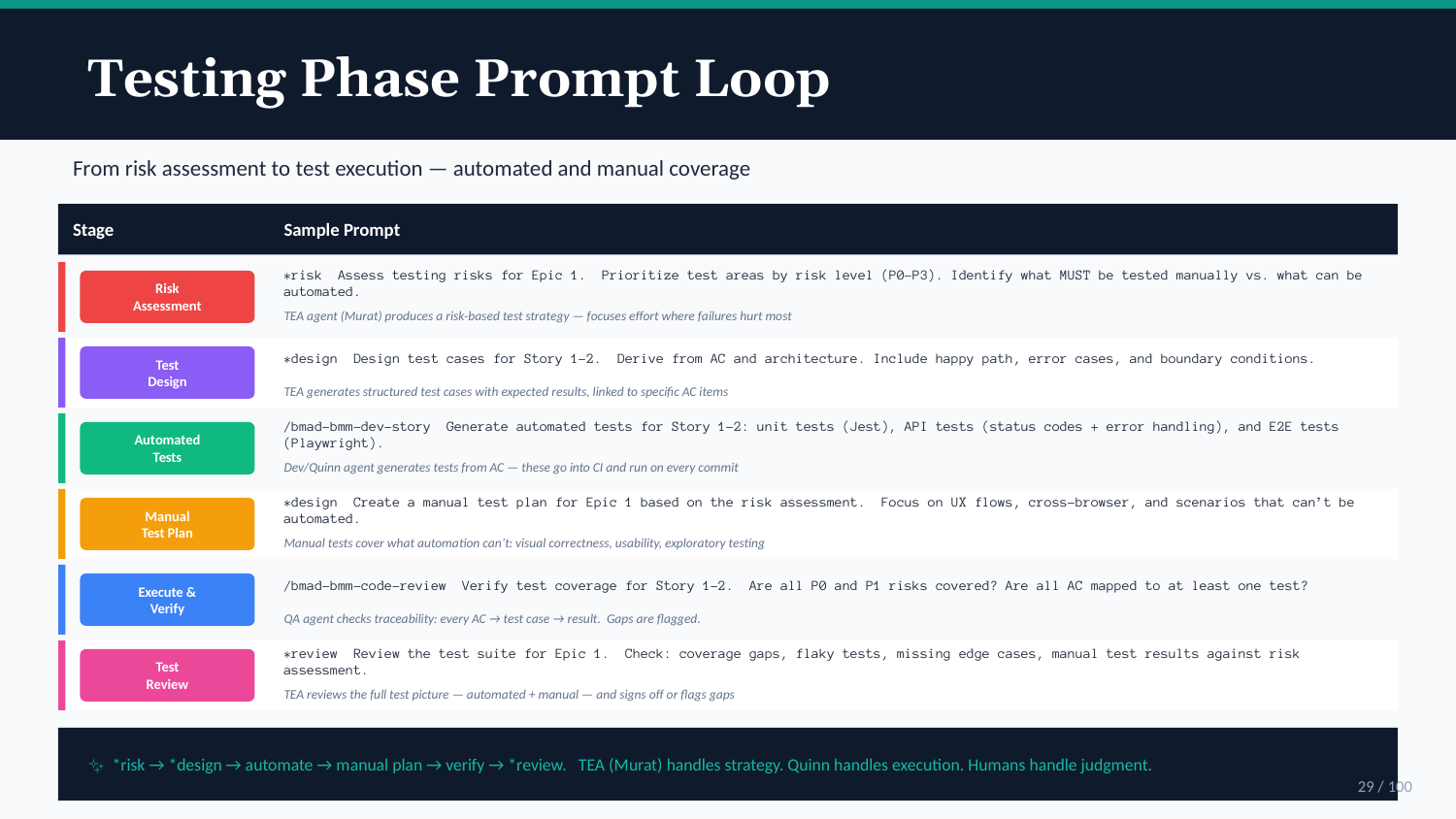

Testing Phase Prompt Loop
From risk assessment to test execution — automated and manual coverage

Stage
Sample Prompt

*risk  Assess testing risks for Epic 1.  Prioritize test areas by risk level (P0–P3). Identify what MUST be tested manually vs. what can be automated.

Risk
Assessment
TEA agent (Murat) produces a risk-based test strategy — focuses effort where failures hurt most

*design  Design test cases for Story 1-2.  Derive from AC and architecture. Include happy path, error cases, and boundary conditions.

Test
Design
TEA generates structured test cases with expected results, linked to specific AC items

/bmad-bmm-dev-story  Generate automated tests for Story 1-2: unit tests (Jest), API tests (status codes + error handling), and E2E tests (Playwright).

Automated
Tests
Dev/Quinn agent generates tests from AC — these go into CI and run on every commit

*design  Create a manual test plan for Epic 1 based on the risk assessment.  Focus on UX flows, cross-browser, and scenarios that can’t be automated.

Manual
Test Plan
Manual tests cover what automation can’t: visual correctness, usability, exploratory testing

/bmad-bmm-code-review  Verify test coverage for Story 1-2.  Are all P0 and P1 risks covered? Are all AC mapped to at least one test?

Execute &
Verify
QA agent checks traceability: every AC → test case → result.  Gaps are flagged.

*review  Review the test suite for Epic 1.  Check: coverage gaps, flaky tests, missing edge cases, manual test results against risk assessment.

Test
Review
TEA reviews the full test picture — automated + manual — and signs off or flags gaps

✨  *risk → *design → automate → manual plan → verify → *review.   TEA (Murat) handles strategy. Quinn handles execution. Humans handle judgment.
29 / 100